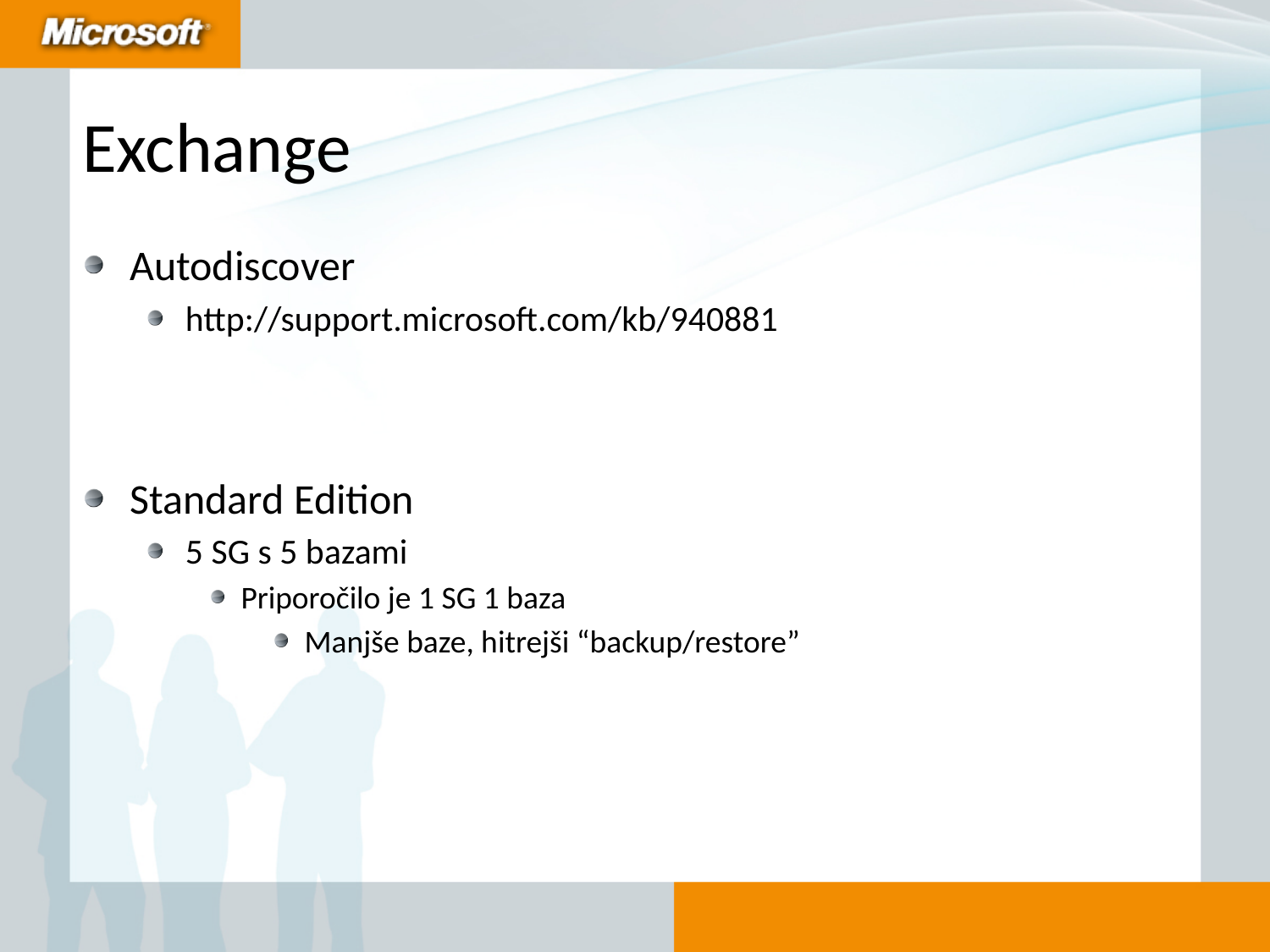

# Exchange
Autodiscover
http://support.microsoft.com/kb/940881

Standard Edition
5 SG s 5 bazami
Priporočilo je 1 SG 1 baza
Manjše baze, hitrejši “backup/restore”